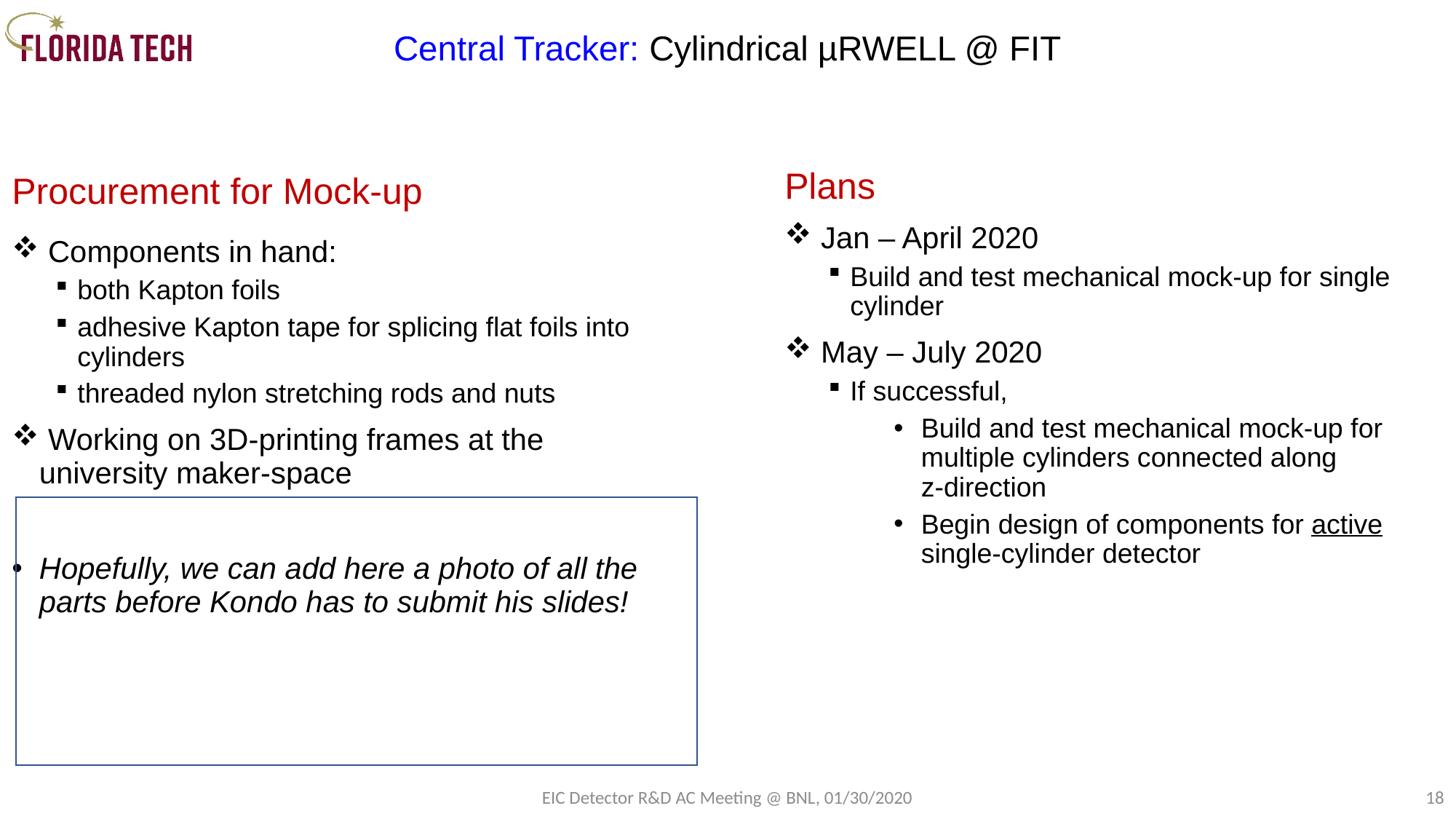

Central Tracker: Cylindrical µRWELL @ FIT
O-ring groove

Procurement for Mock-up
 Components in hand:
both Kapton foils
adhesive Kapton tape for splicing flat foils into cylinders
threaded nylon stretching rods and nuts
 Working on 3D-printing frames at the university maker-space

Hopefully, we can add here a photo of all the parts before Kondo has to submit his slides!
Plans
 Jan – April 2020
Build and test mechanical mock-up for single cylinder
 May – July 2020
If successful,
Build and test mechanical mock-up for multiple cylinders connected along            z-direction
Begin design of components for active single-cylinder detector

holes for
stretching
rods
slots for stretching nuts

holes for
clamping
screws
EIC Detector R&D AC Meeting @ BNL, 01/30/2020
18